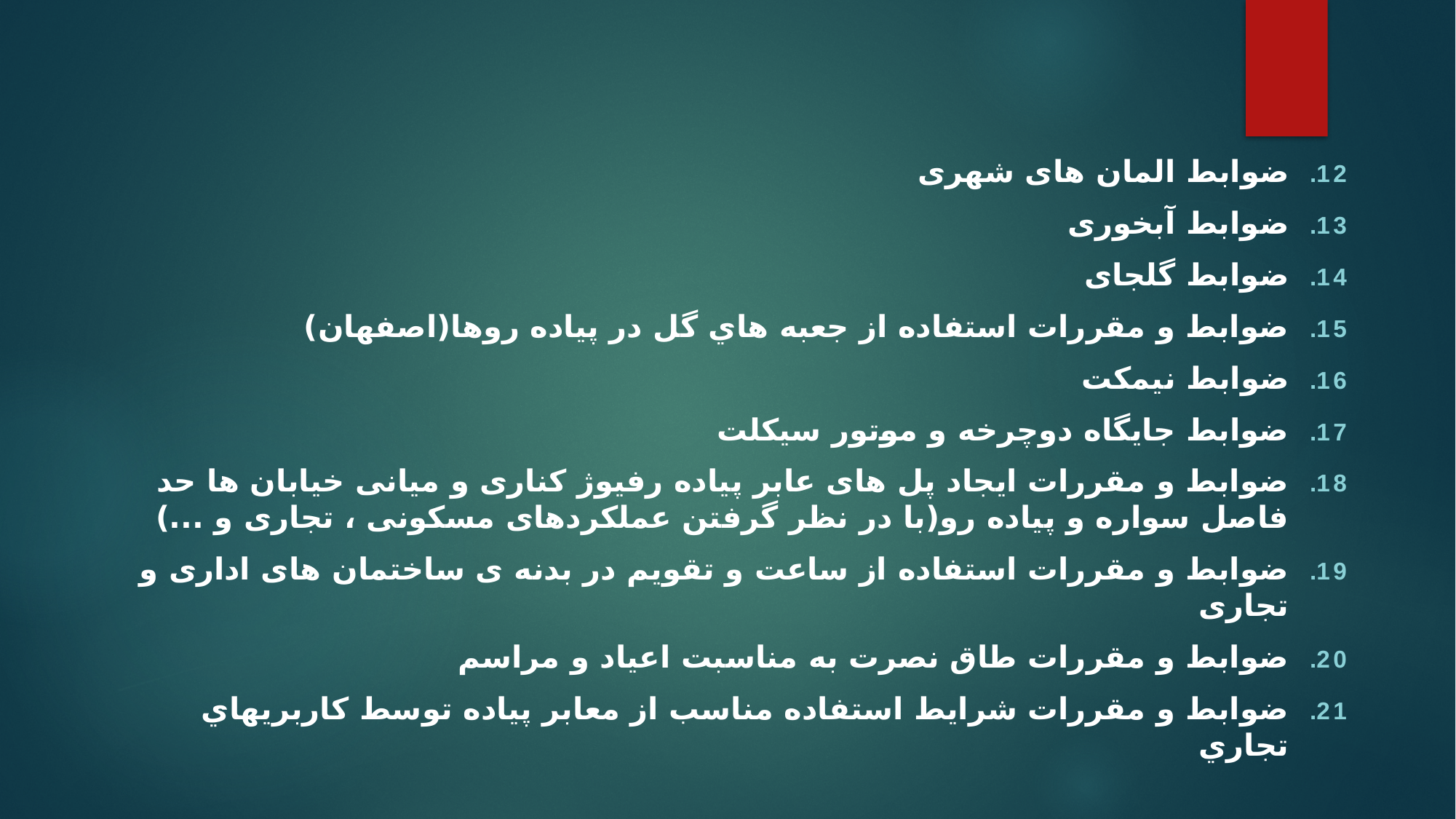

ضوابط المان های شهری
ضوابط آبخوری
ضوابط گلجای
ضوابط و مقررات استفاده از جعبه هاي گل در پياده روها(اصفهان)
ضوابط نیمکت
ضوابط جایگاه دوچرخه و موتور سیکلت
ضوابط و مقررات ايجاد پل های عابر پياده رفيوژ کناری و ميانی خيابان ها حد فاصل سواره و پياده رو(با در نظر گرفتن عملکردهای مسکونی ، تجاری و ...)
ضوابط و مقررات استفاده از ساعت و تقويم در بدنه ی ساختمان های اداری و تجاری
ضوابط و مقررات طاق نصرت به مناسبت اعياد و مراسم
ضوابط و مقررات شرايط استفاده مناسب از معابر پياده توسط كاربريهاي تجاري